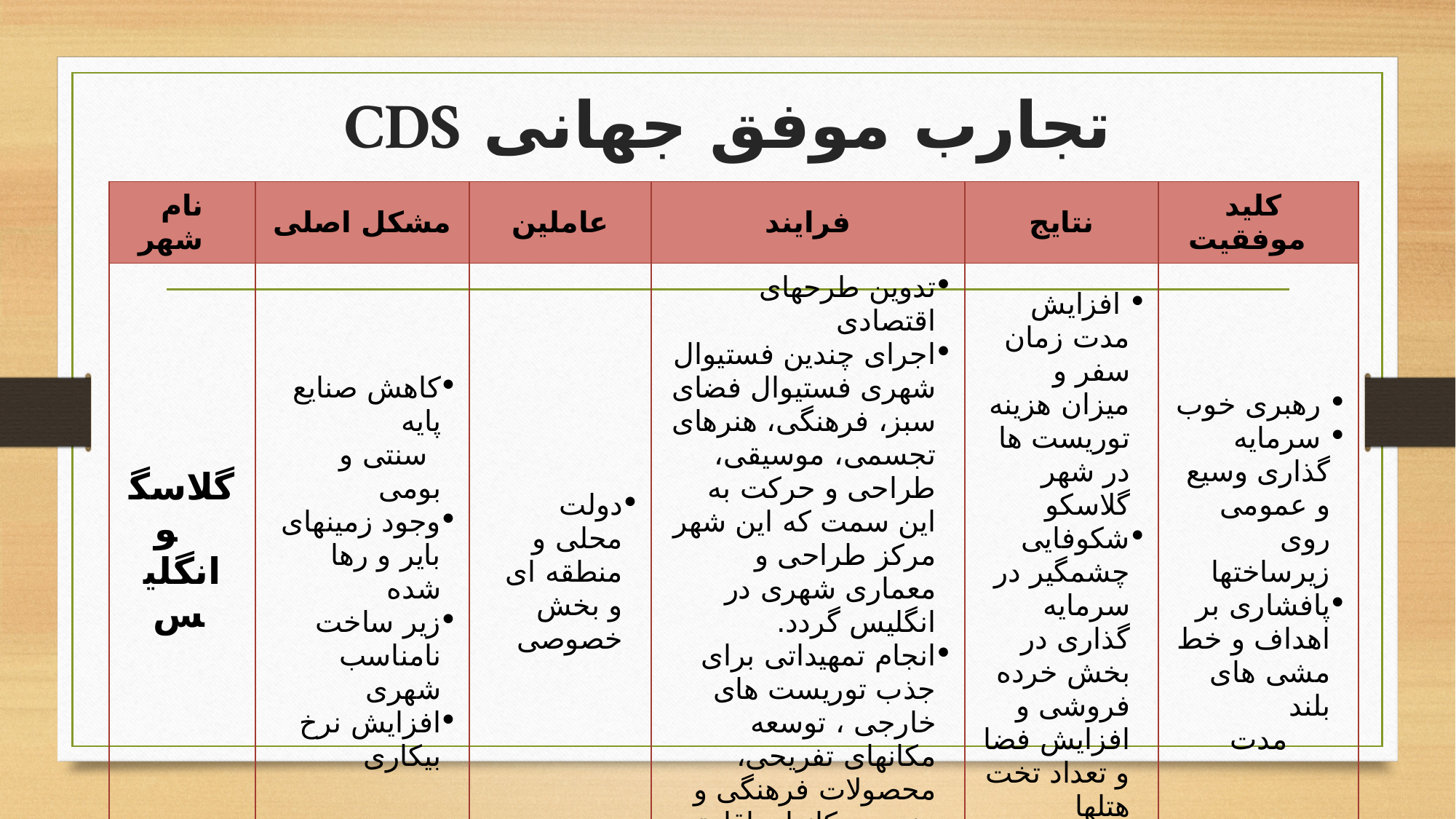

# تجارب موفق جهانی CDS
| نام شهر | مشکل اصلی | عاملین | فرایند | نتایج | کلید موفقیت |
| --- | --- | --- | --- | --- | --- |
| گلاسگو انگلیس | کاهش صنایع پایه سنتی و بومی وجود زمینهای بایر و رها شده زیر ساخت نامناسب شهری افزایش نرخ بیکاری | دولت محلی و منطقه ای و بخش خصوصی | تدوین طرحهای اقتصادی اجرای چندین فستیوال شهری فستیوال فضای سبز، فرهنگی، هنرهای تجسمی، موسیقی، طراحی و حرکت به این سمت که این شهر مرکز طراحی و معماری شهری در انگلیس گردد. انجام تمهیداتی برای جذب توریست های خارجی ، توسعه مکانهای تفریحی، محصولات فرهنگی و هنری، مکانهای اقامتی و ... | افزایش مدت زمان سفر و میزان هزینه توریست ها در شهر گلاسکو شکوفایی چشمگیر در سرمایه گذاری در بخش خرده فروشی و افزایش فضا و تعداد تخت هتلها ایجاد اشتغال | رهبری خوب سرمایه گذاری وسیع و عمومی روی زیرساختها پافشاری بر اهداف و خط مشی های بلند مدت |